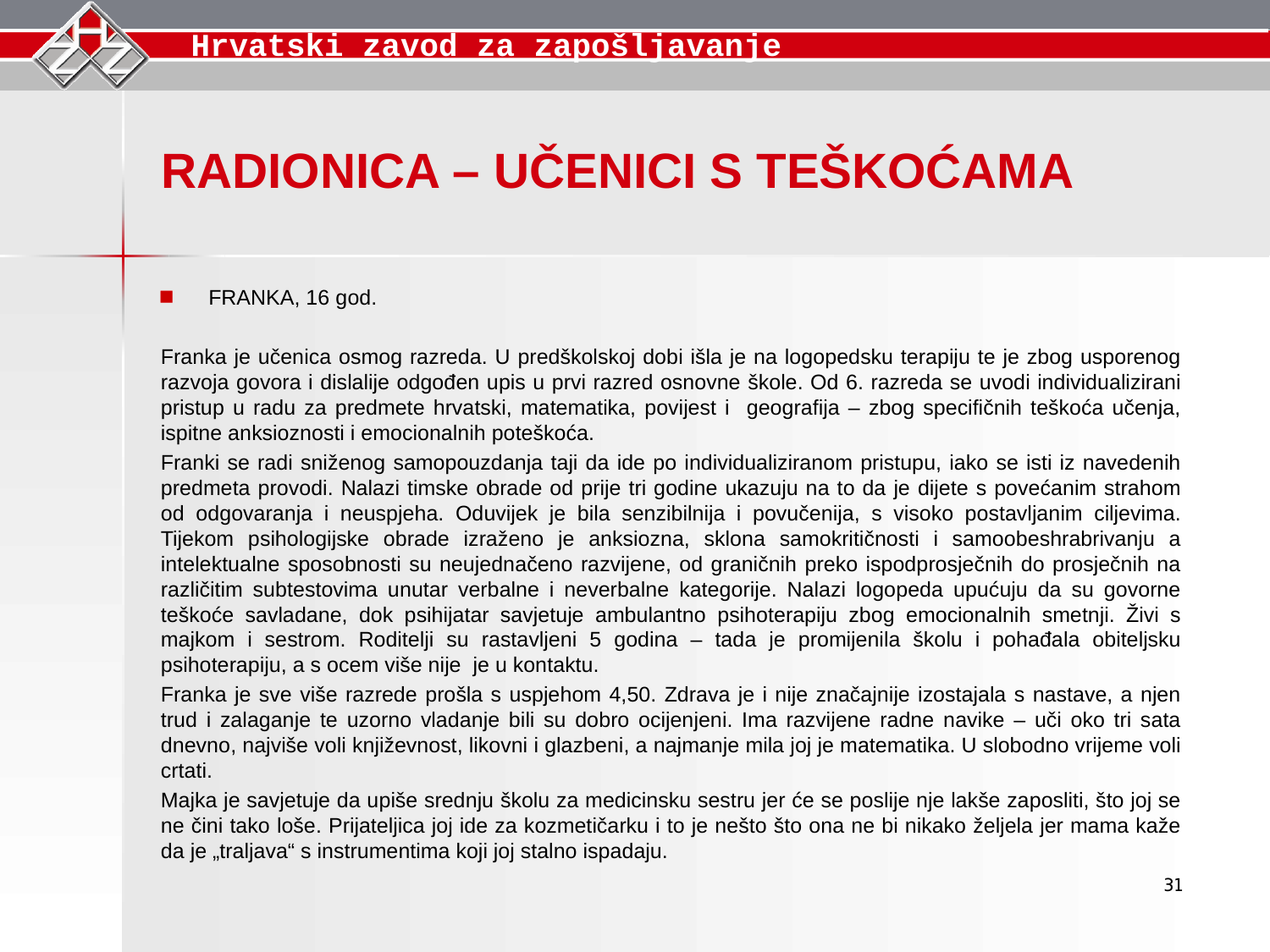

RADIONICA – UČENICI S TEŠKOĆAMA
FRANKA, 16 god.

Franka je učenica osmog razreda. U predškolskoj dobi išla je na logopedsku terapiju te je zbog usporenog razvoja govora i dislalije odgođen upis u prvi razred osnovne škole. Od 6. razreda se uvodi individualizirani pristup u radu za predmete hrvatski, matematika, povijest i  geografija – zbog specifičnih teškoća učenja, ispitne anksioznosti i emocionalnih poteškoća.
Franki se radi sniženog samopouzdanja taji da ide po individualiziranom pristupu, iako se isti iz navedenih predmeta provodi. Nalazi timske obrade od prije tri godine ukazuju na to da je dijete s povećanim strahom od odgovaranja i neuspjeha. Oduvijek je bila senzibilnija i povučenija, s visoko postavljanim ciljevima. Tijekom psihologijske obrade izraženo je anksiozna, sklona samokritičnosti i samoobeshrabrivanju a intelektualne sposobnosti su neujednačeno razvijene, od graničnih preko ispodprosječnih do prosječnih na različitim subtestovima unutar verbalne i neverbalne kategorije. Nalazi logopeda upućuju da su govorne teškoće savladane, dok psihijatar savjetuje ambulantno psihoterapiju zbog emocionalnih smetnji. Živi s majkom i sestrom. Roditelji su rastavljeni 5 godina – tada je promijenila školu i pohađala obiteljsku psihoterapiju, a s ocem više nije  je u kontaktu.
Franka je sve više razrede prošla s uspjehom 4,50. Zdrava je i nije značajnije izostajala s nastave, a njen trud i zalaganje te uzorno vladanje bili su dobro ocijenjeni. Ima razvijene radne navike – uči oko tri sata dnevno, najviše voli književnost, likovni i glazbeni, a najmanje mila joj je matematika. U slobodno vrijeme voli crtati.
Majka je savjetuje da upiše srednju školu za medicinsku sestru jer će se poslije nje lakše zaposliti, što joj se ne čini tako loše. Prijateljica joj ide za kozmetičarku i to je nešto što ona ne bi nikako željela jer mama kaže da je „traljava“ s instrumentima koji joj stalno ispadaju.

31